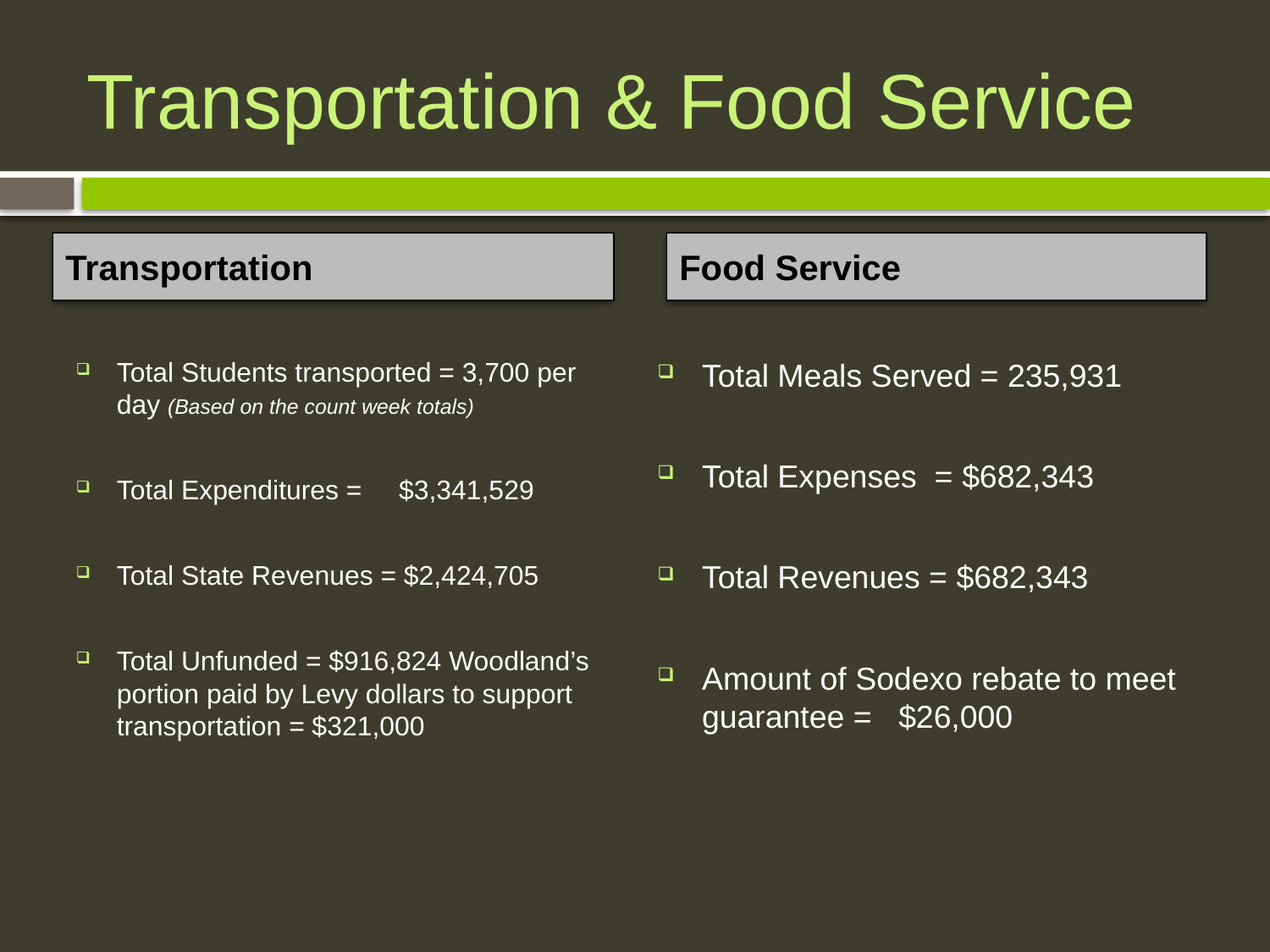

# Transportation & Food Service
Transportation
Food Service
Total Students transported = 3,700 per day (Based on the count week totals)

Total Expenditures =     $3,341,529

Total State Revenues = $2,424,705

Total Unfunded = $916,824 Woodland’s portion paid by Levy dollars to support transportation = $321,000

Total Meals Served = 235,931

Total Expenses  = $682,343

Total Revenues = $682,343

Amount of Sodexo rebate to meet guarantee =   $26,000